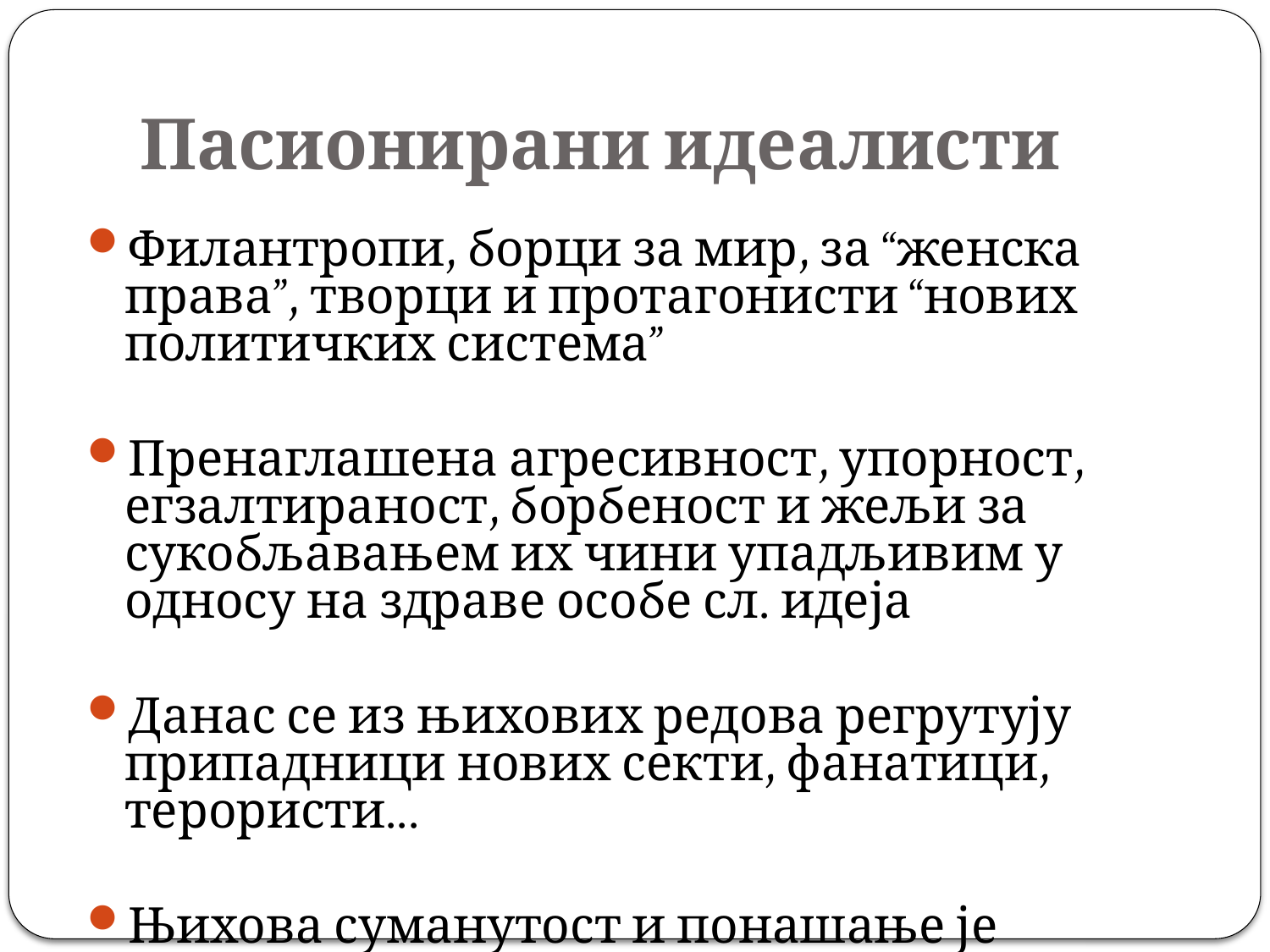

# Пасионирани идеалисти
Филантропи, борци за мир, за “женска права”, творци и протагонисти “нових политичких система”

Пренаглашена агресивност, упорност, егзалтираност, борбеност и жељи за сукобљавањем их чини упадљивим у односу на здраве особе сл. идеја

Данас се из њихових редова регрутују припадници нових секти, фанатици, терористи...

Њихова суманутост и понашање је наткомпензација за осећање мање вредности